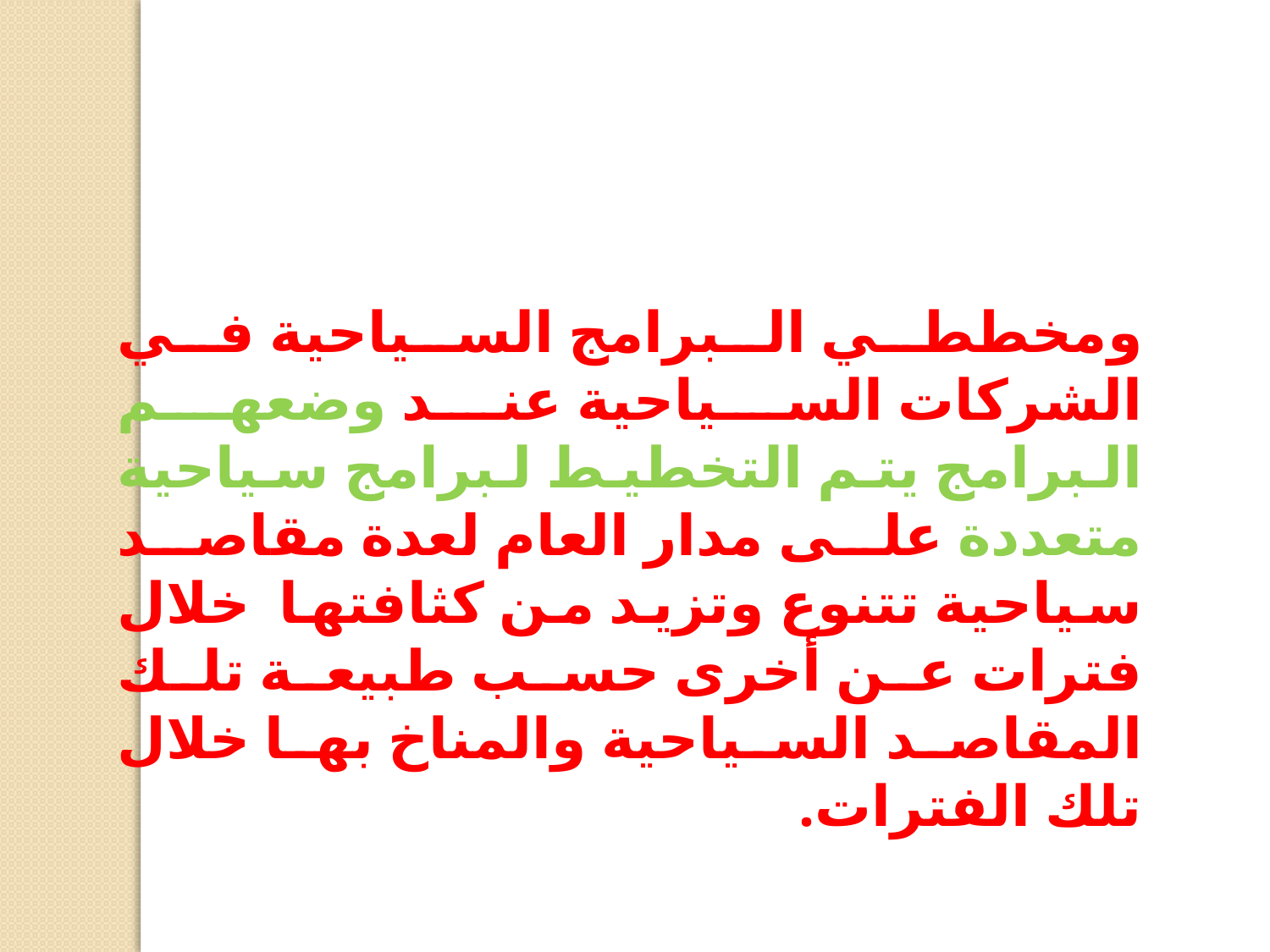

ومخططي البرامج السياحية في الشركات السياحية عند وضعهم البرامج يتم التخطيط لبرامج سياحية متعددة على مدار العام لعدة مقاصد سياحية تتنوع وتزيد من كثافتها  خلال فترات عن أخرى حسب طبيعة تلك المقاصد السياحية والمناخ بها خلال تلك الفترات.